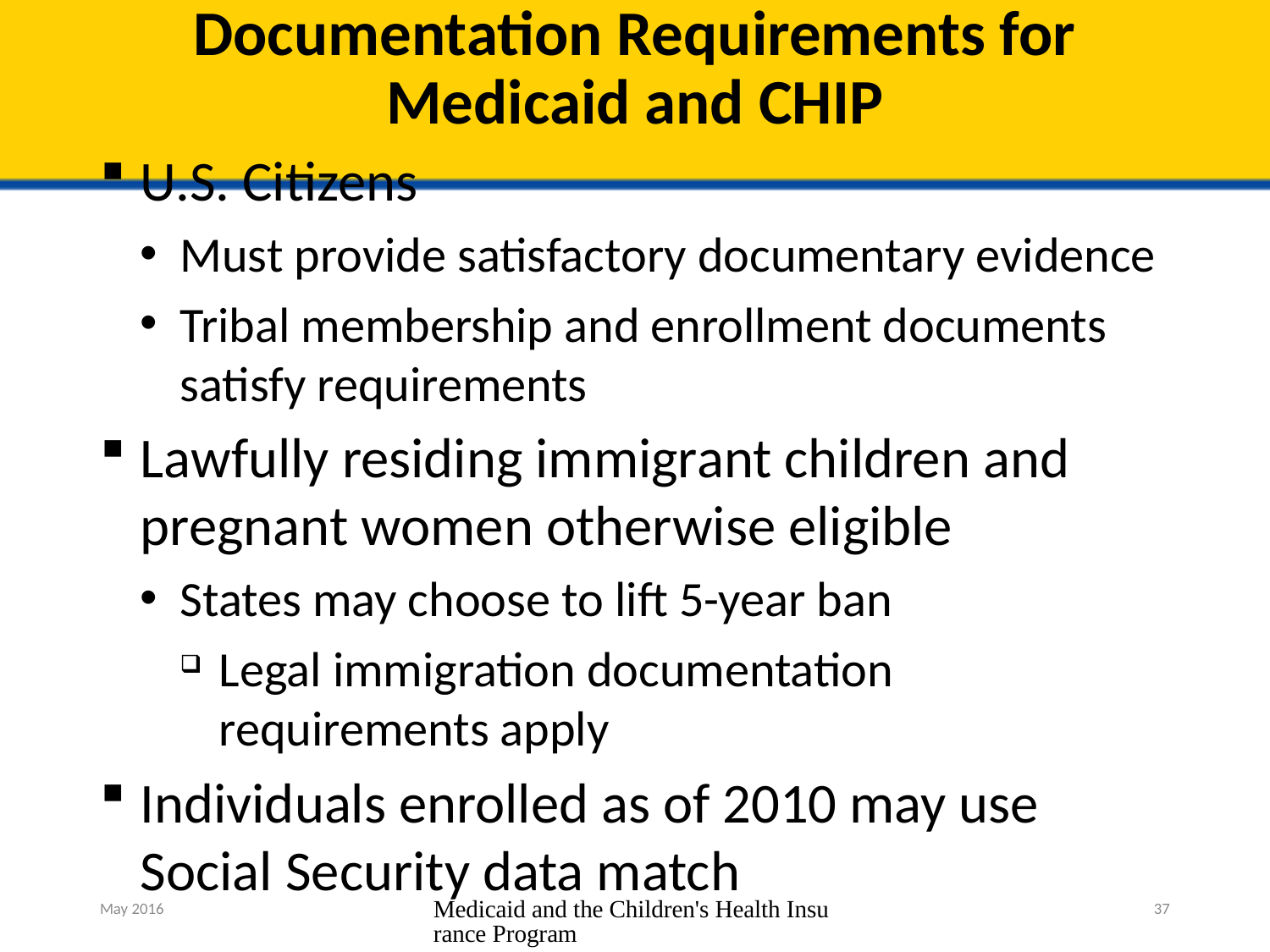

# Documentation Requirements for Medicaid and CHIP
U.S. Citizens
Must provide satisfactory documentary evidence
Tribal membership and enrollment documents satisfy requirements
Lawfully residing immigrant children and pregnant women otherwise eligible
States may choose to lift 5-year ban
Legal immigration documentation requirements apply
Individuals enrolled as of 2010 may use Social Security data match

May 2016
Medicaid and the Children's Health Insurance Program
37